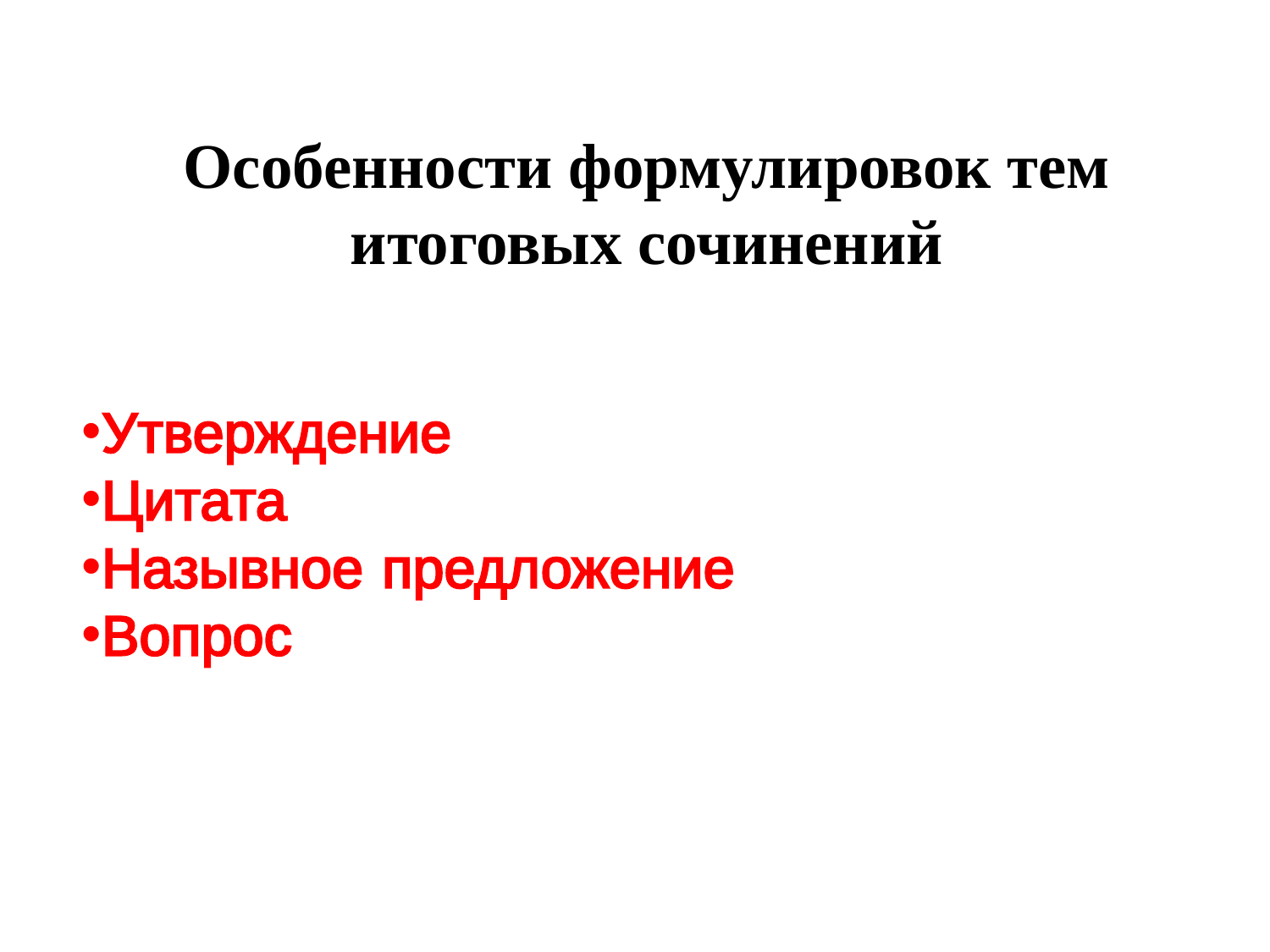

Особенности формулировок тем итоговых сочинений

Утверждение
Цитата
Назывное предложение
Вопрос